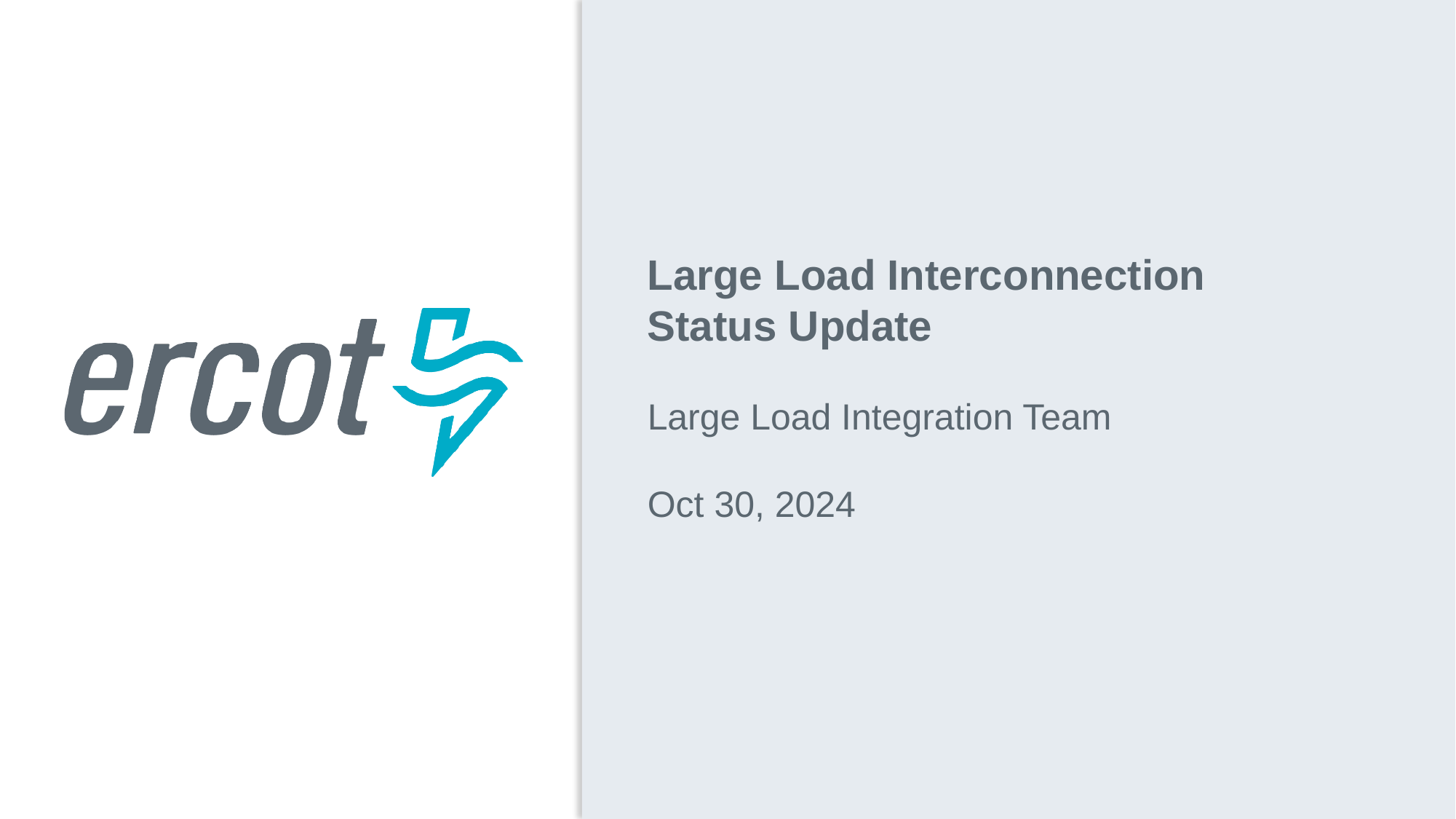

Large Load Interconnection Status Update

Large Load Integration Team

Oct 30, 2024